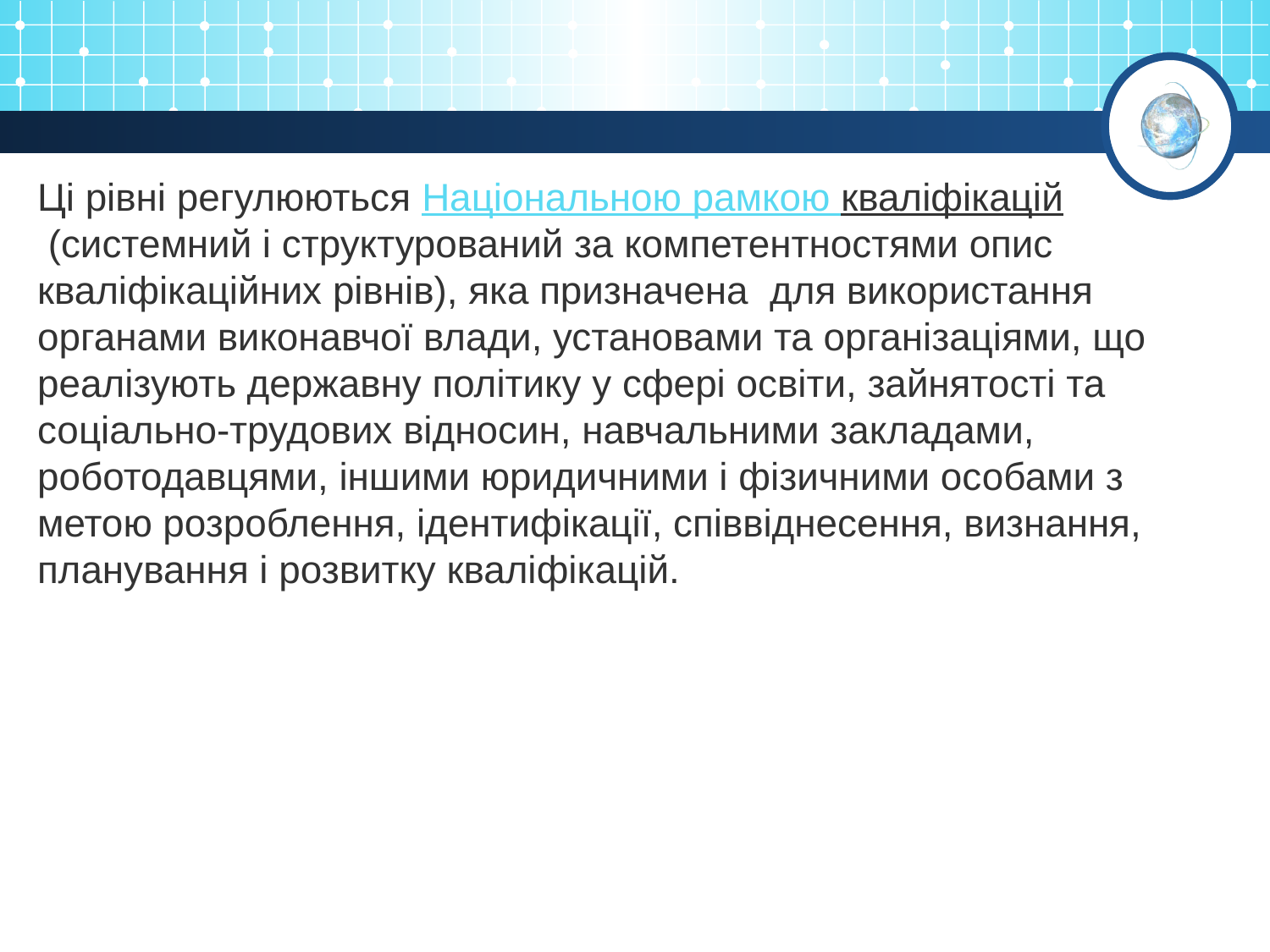

Ці рівні регулюються Національною рамкою кваліфікацій (системний і структурований за компетентностями опис кваліфікаційних рівнів), яка призначена  для використання органами виконавчої влади, установами та організаціями, що реалізують державну політику у сфері освіти, зайнятості та соціально-трудових відносин, навчальними закладами, роботодавцями, іншими юридичними і фізичними особами з метою розроблення, ідентифікації, співвіднесення, визнання, планування і розвитку кваліфікацій.